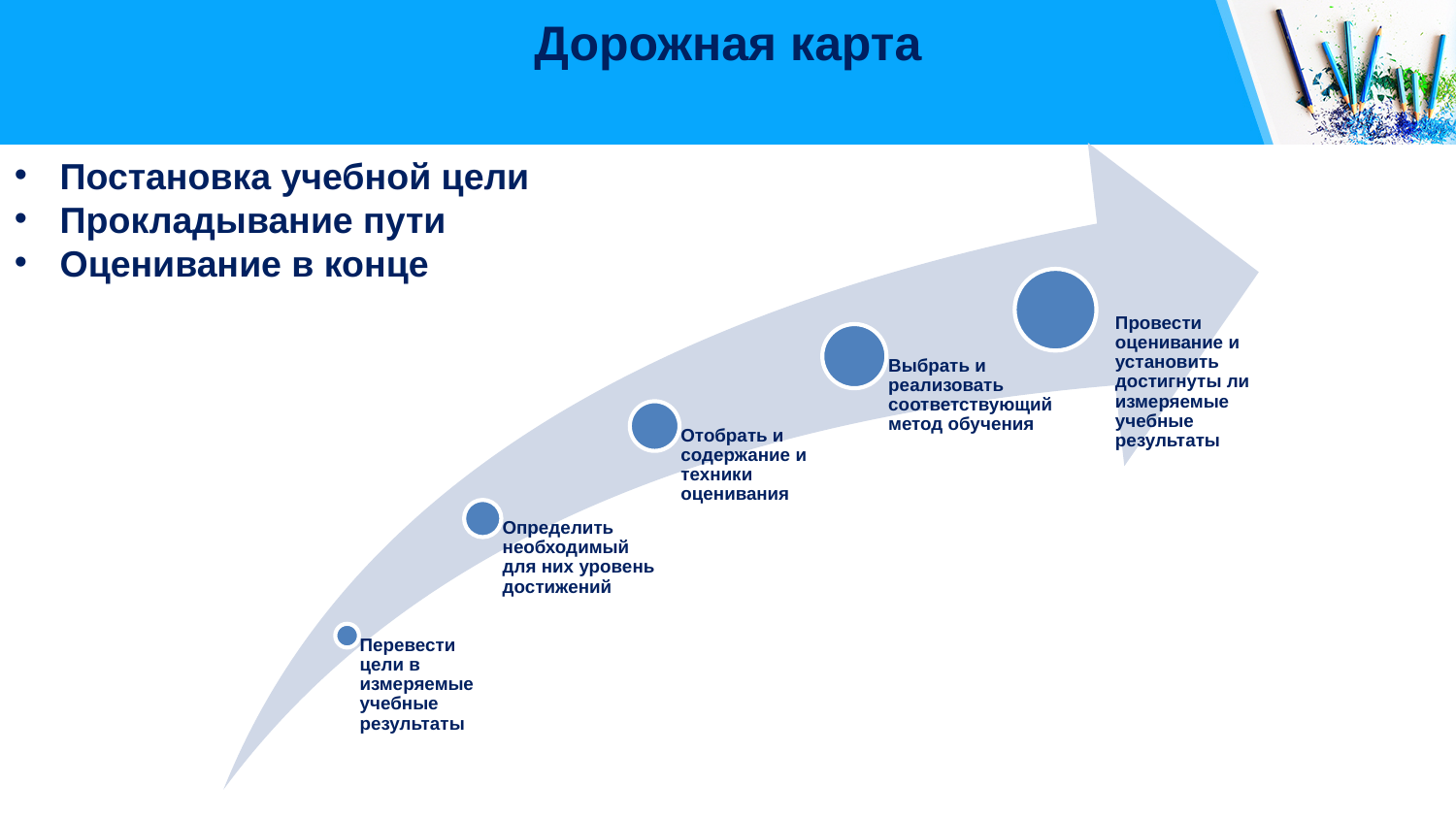

# Дорожная карта
Перевести цели в измеряемые учебные результаты
Определить необходимый для них уровень достижений
Отобрать и содержание и техники оценивания
Выбрать и реализовать соответствующий метод обучения
Провести оценивание и установить достигнуты ли измеряемые учебные результаты
Постановка учебной цели
Прокладывание пути
Оценивание в конце